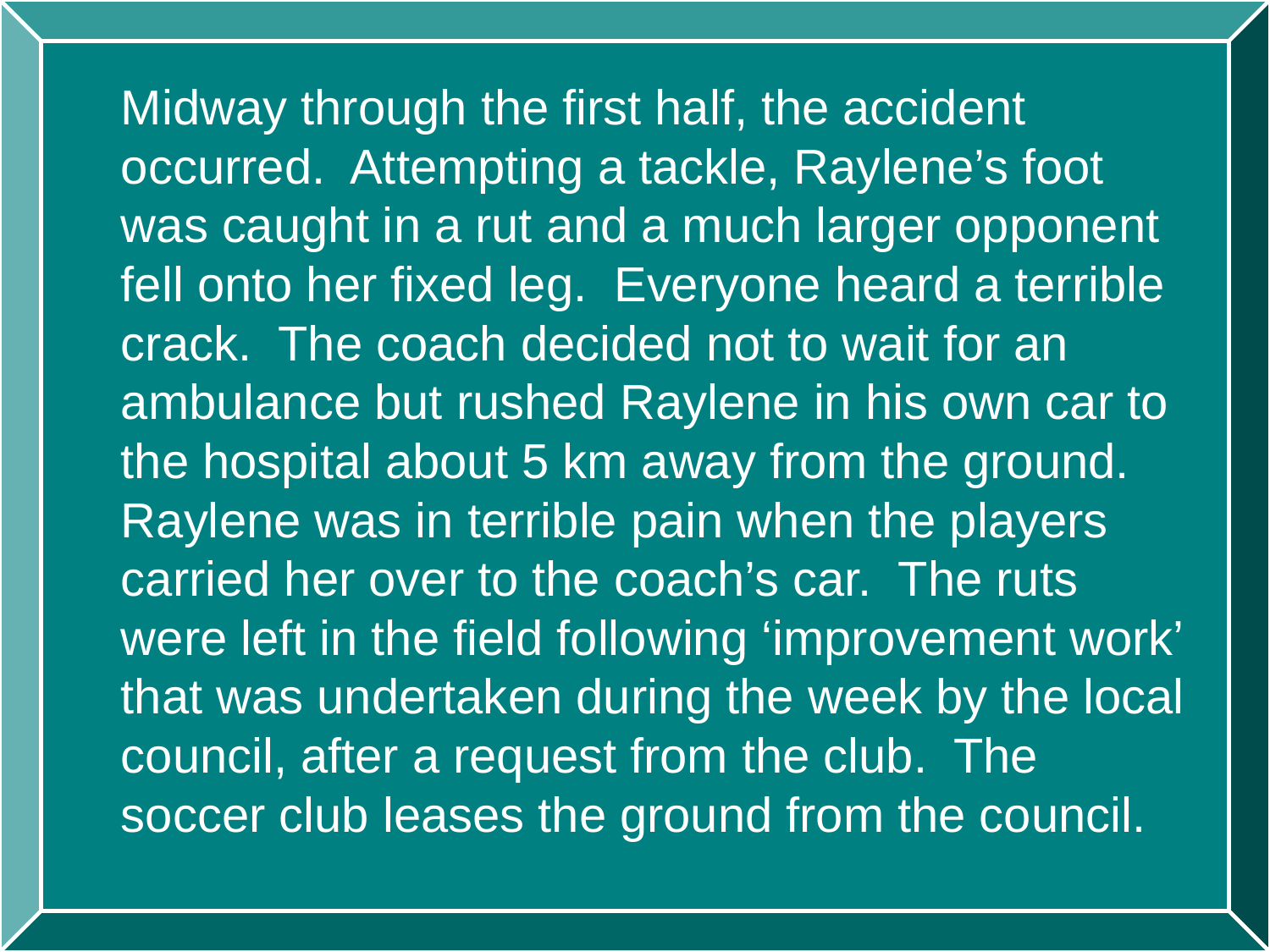

Midway through the first half, the accident occurred.  Attempting a tackle, Raylene’s foot was caught in a rut and a much larger opponent fell onto her fixed leg.  Everyone heard a terrible crack.  The coach decided not to wait for an ambulance but rushed Raylene in his own car to the hospital about 5 km away from the ground.  Raylene was in terrible pain when the players carried her over to the coach’s car.  The ruts were left in the field following ‘improvement work’ that was undertaken during the week by the local council, after a request from the club.  The soccer club leases the ground from the council.